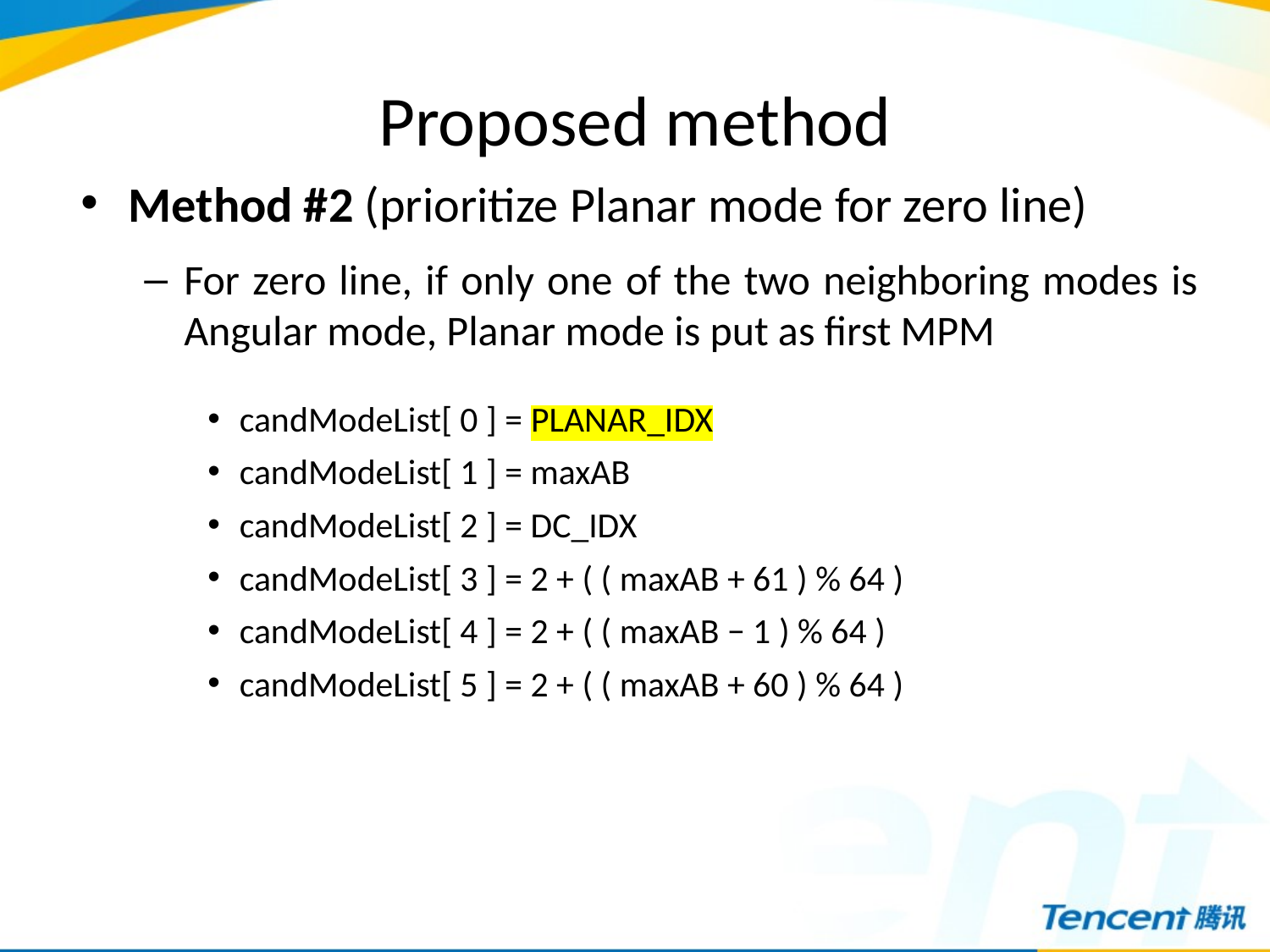

# Proposed method
Method #2 (prioritize Planar mode for zero line)
For zero line, if only one of the two neighboring modes is Angular mode, Planar mode is put as first MPM
candModeList[ 0 ] = PLANAR_IDX
candModeList[ 1 ] = maxAB
candModeList[ 2 ] = DC_IDX
candModeList[ 3 ] = 2 + ( ( maxAB + 61 ) % 64 )
candModeList[ 4 ] = 2 + ( ( maxAB − 1 ) % 64 )
candModeList[ 5 ] = 2 + ( ( maxAB + 60 ) % 64 )